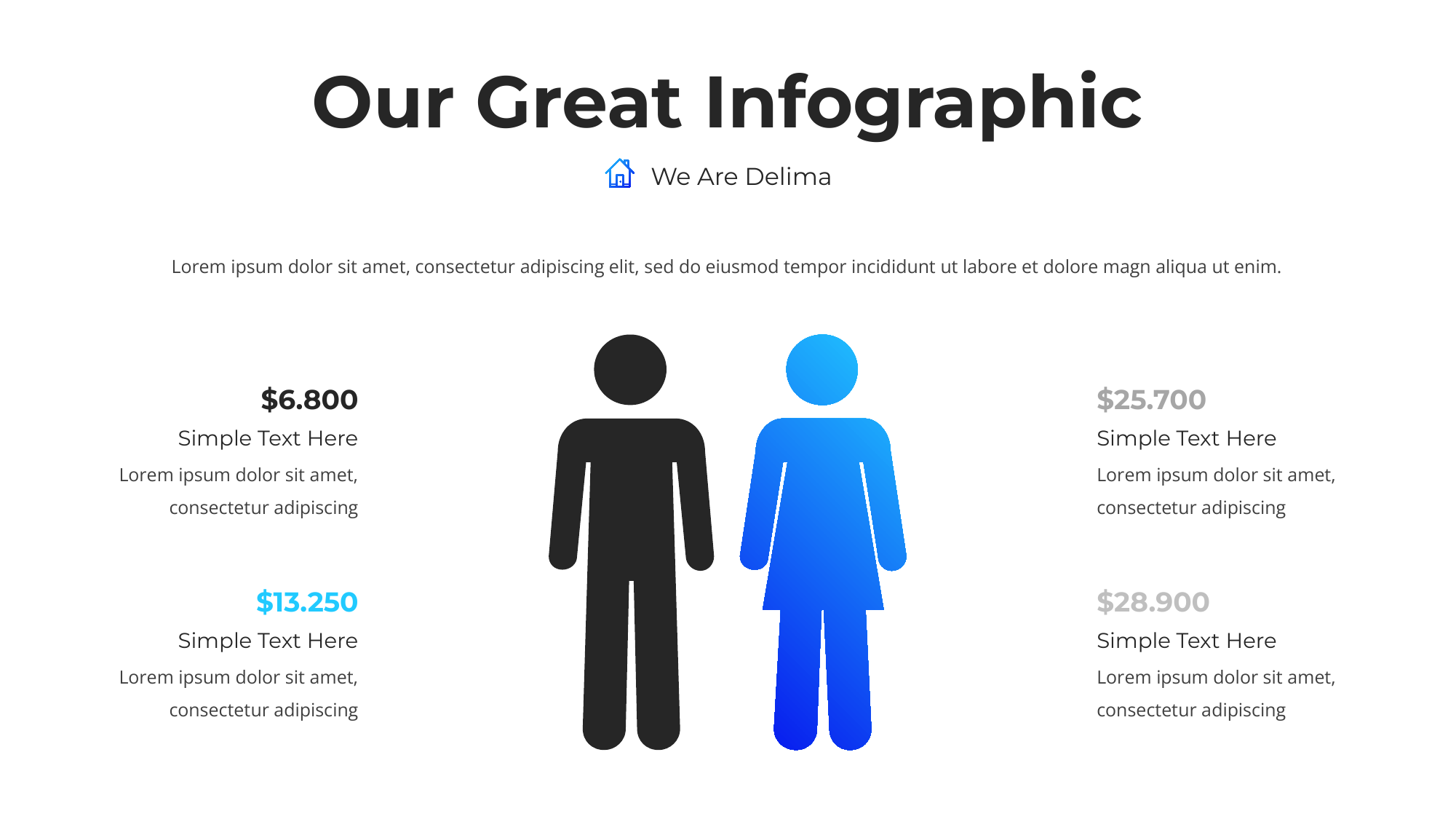

Our Great Infographic
We Are Delima

Lorem ipsum dolor sit amet, consectetur adipiscing elit, sed do eiusmod tempor incididunt ut labore et dolore magn aliqua ut enim.

$6.800
Simple Text Here
Lorem ipsum dolor sit amet, consectetur adipiscing
$25.700
Simple Text Here
Lorem ipsum dolor sit amet, consectetur adipiscing
$13.250
Simple Text Here
Lorem ipsum dolor sit amet, consectetur adipiscing
$28.900
Simple Text Here
Lorem ipsum dolor sit amet, consectetur adipiscing